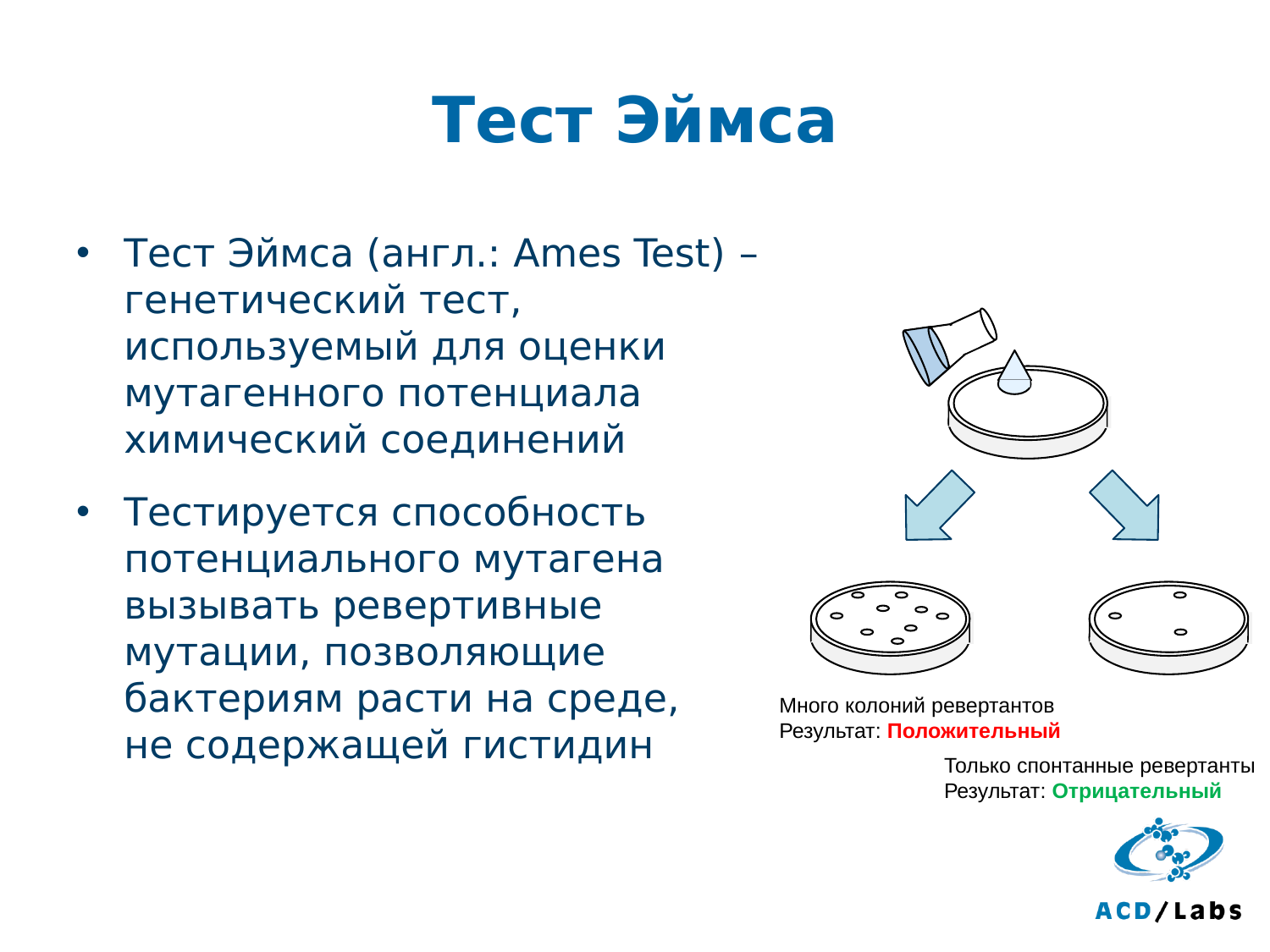

# Тест Эймса
Тест Эймса (англ.: Ames Test) – генетический тест, используемый для оценки мутагенного потенциала химический соединений
Тестируется способность потенциального мутагена вызывать ревертивные мутации, позволяющие бактериям расти на среде,
не содержащей гистидин

Много колоний ревертантов
Результат: Положительный
Только спонтанные ревертанты
Результат: Отрицательный